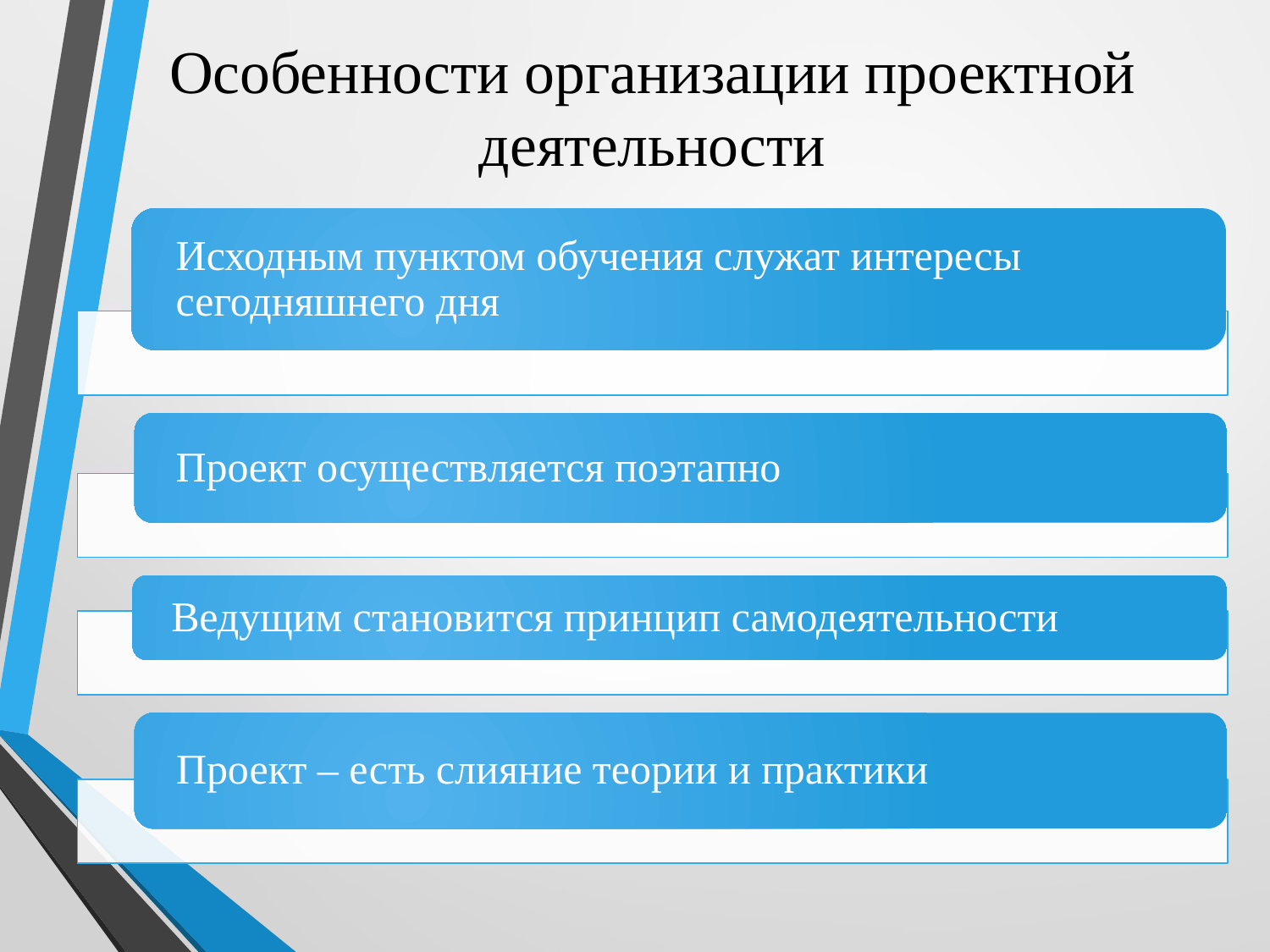

# Особенности организации проектной деятельности
Исходным пунктом обучения служат интересы сегодняшнего дня
Проект осуществляется поэтапно
Ведущим становится принцип самодеятельности
Проект – есть слияние теории и практики